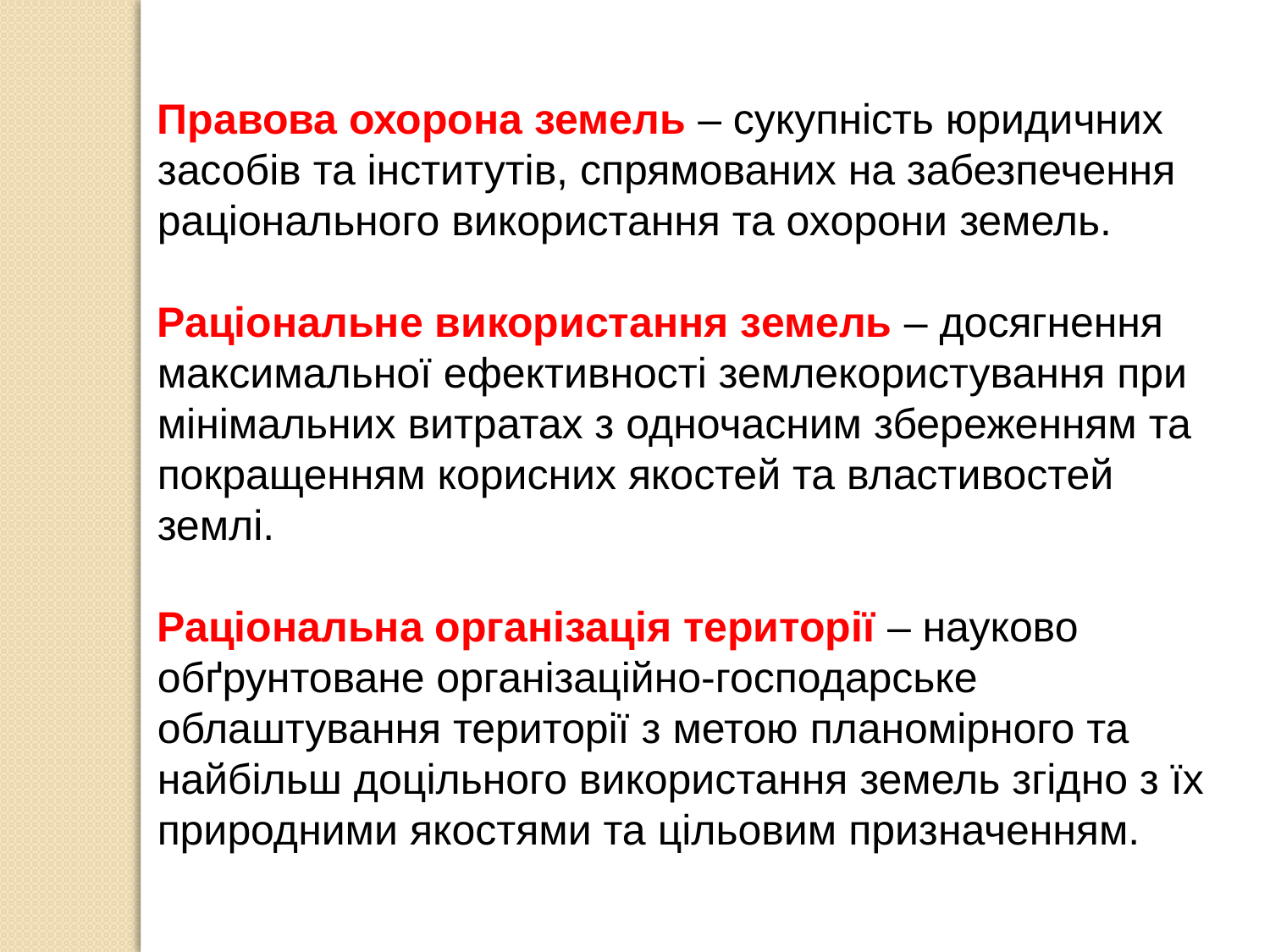

Правова охорона земель – сукупність юридичних засобів та інститутів, спрямованих на забезпечення раціонального використання та охорони земель.

Раціональне використання земель – досягнення максимальної ефективності землекористування при мінімальних витратах з одночасним збереженням та покращенням корисних якостей та властивостей землі.

Раціональна організація території – науково обґрунтоване організаційно-господарське облаштування території з метою планомірного та найбільш доцільного використання земель згідно з їх природними якостями та цільовим призначенням.